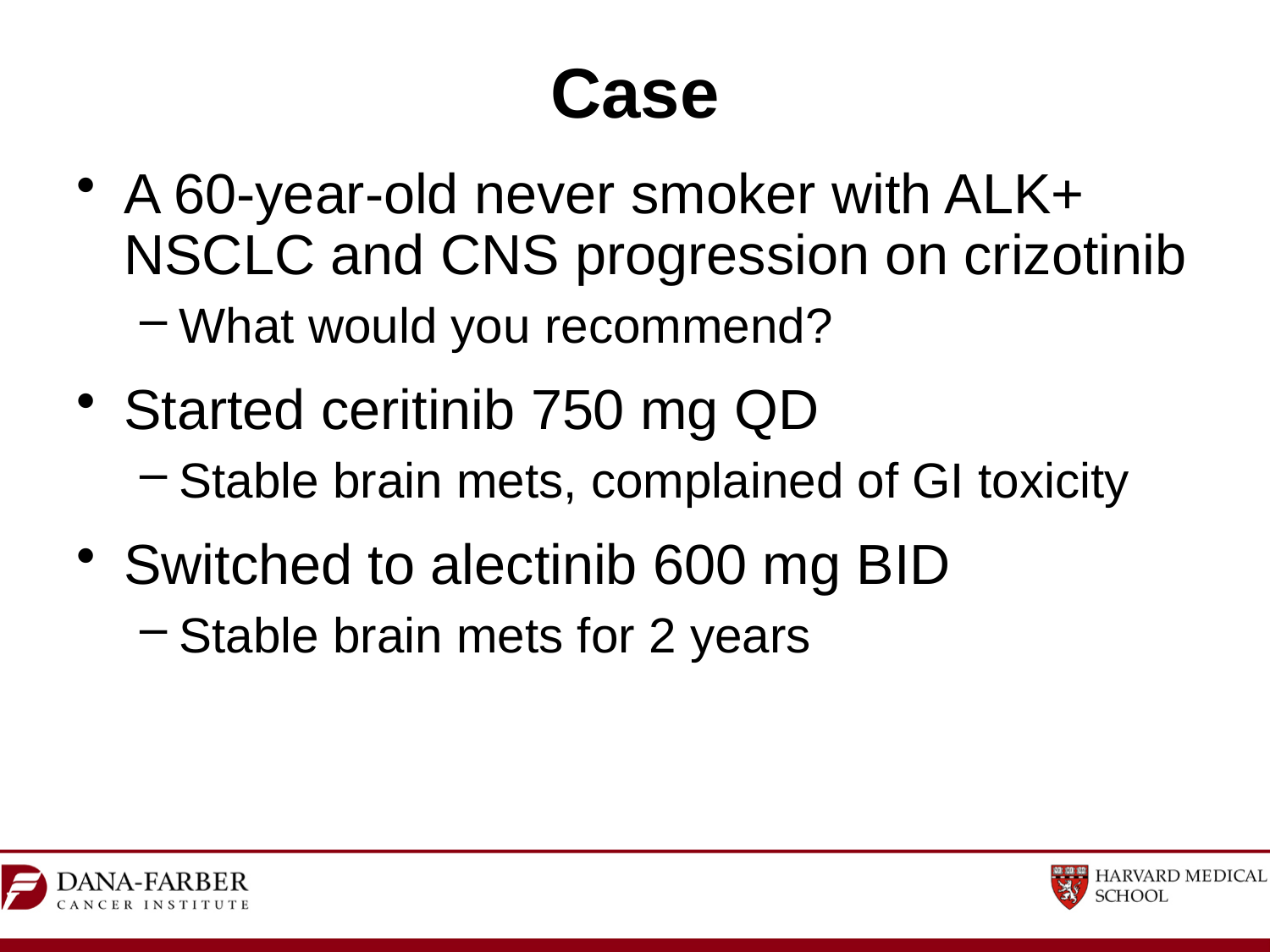

# Case
A 60-year-old never smoker with ALK+ NSCLC and CNS progression on crizotinib
What would you recommend?
Started ceritinib 750 mg QD
Stable brain mets, complained of GI toxicity
Switched to alectinib 600 mg BID
Stable brain mets for 2 years